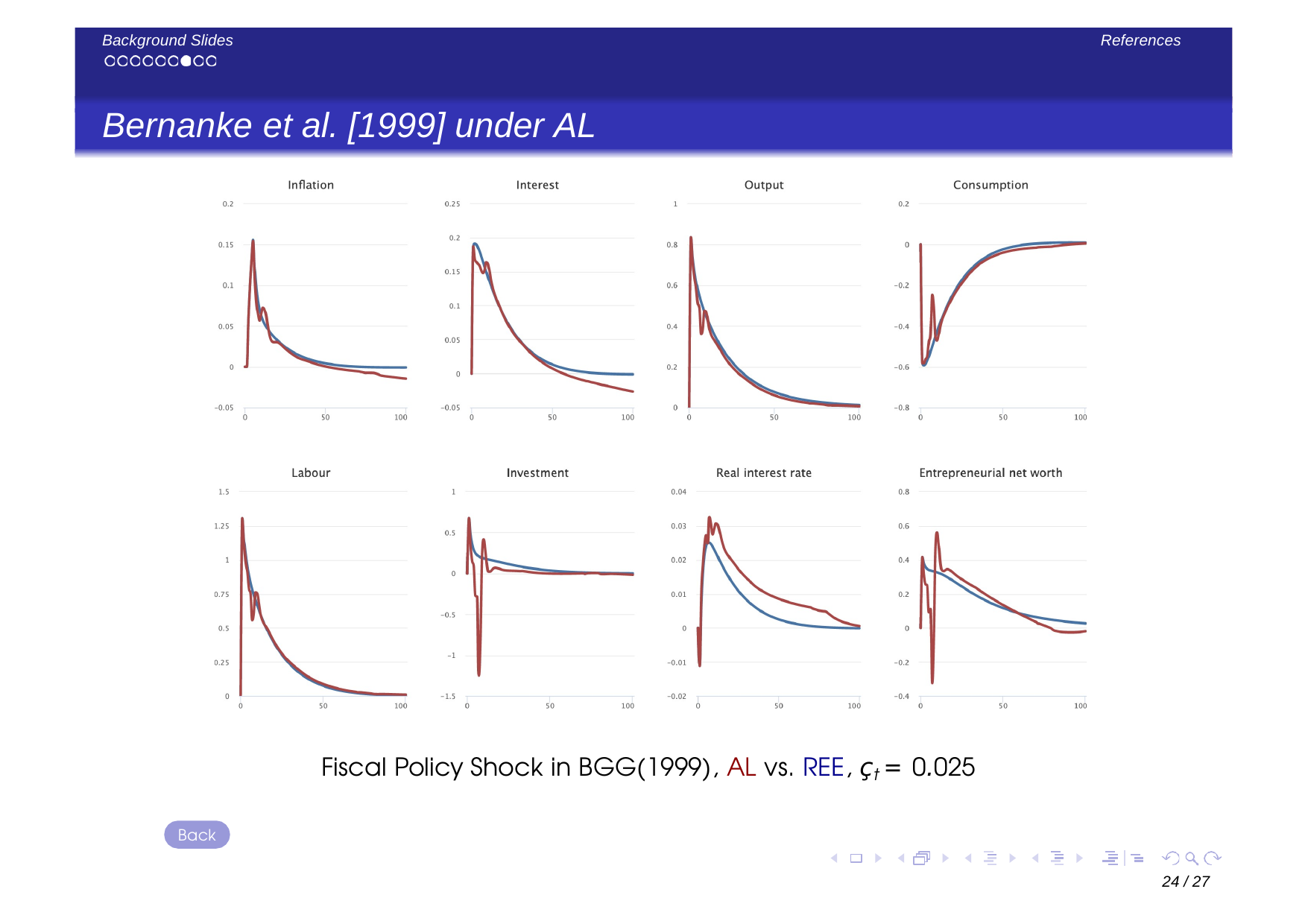

Background Slides
References

# Bernanke et al. [1999] under AL

Fiscal Policy Shock in BGG(1999), AL vs. REE, çt = 0.025

Back
24 / 27